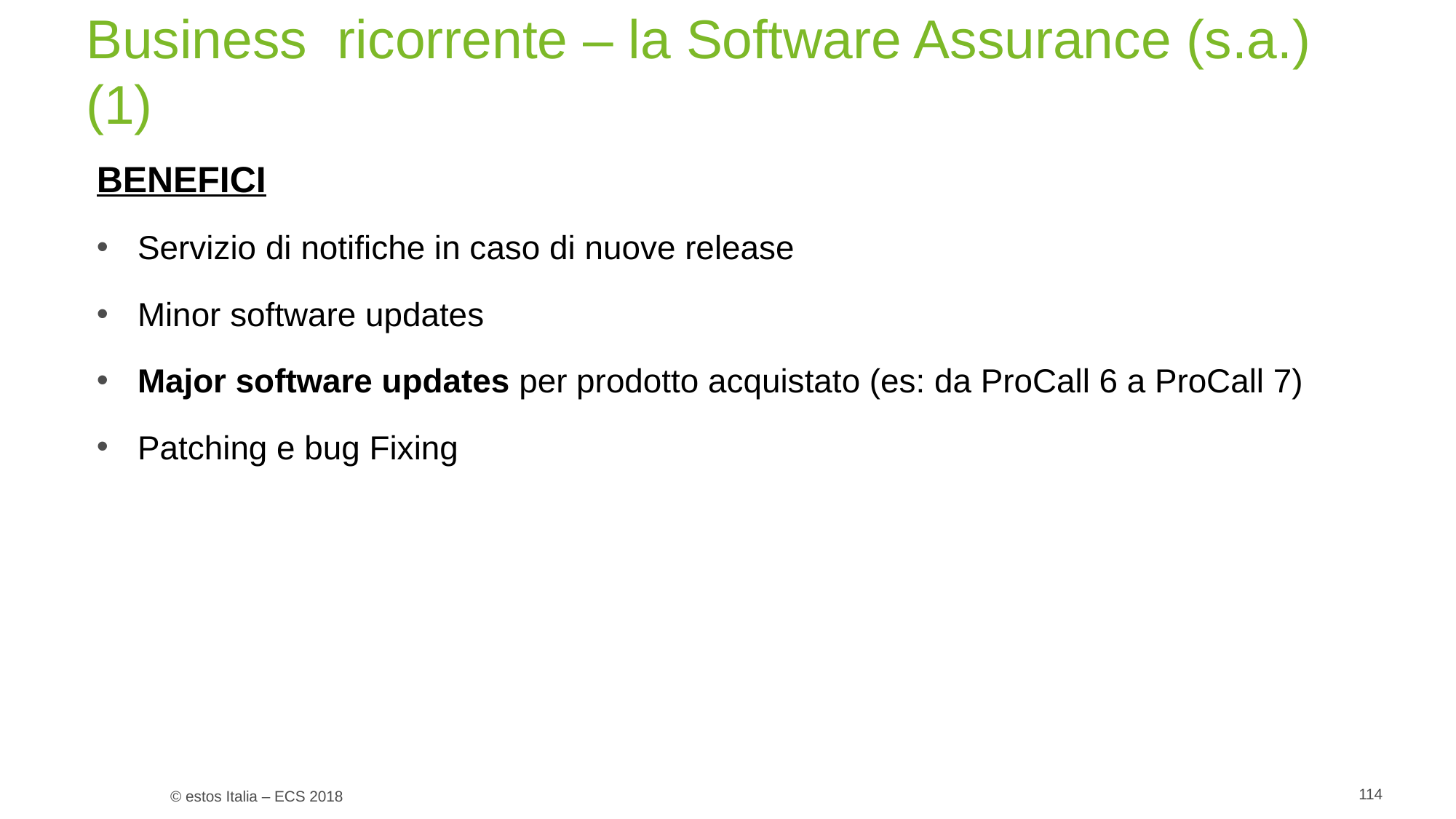

# Business  ricorrente – la Software Assurance (s.a.) (1)
BENEFICI
Servizio di notifiche in caso di nuove release
Minor software updates
Major software updates per prodotto acquistato (es: da ProCall 6 a ProCall 7)
Patching e bug Fixing

114
© estos Italia – ECS 2018